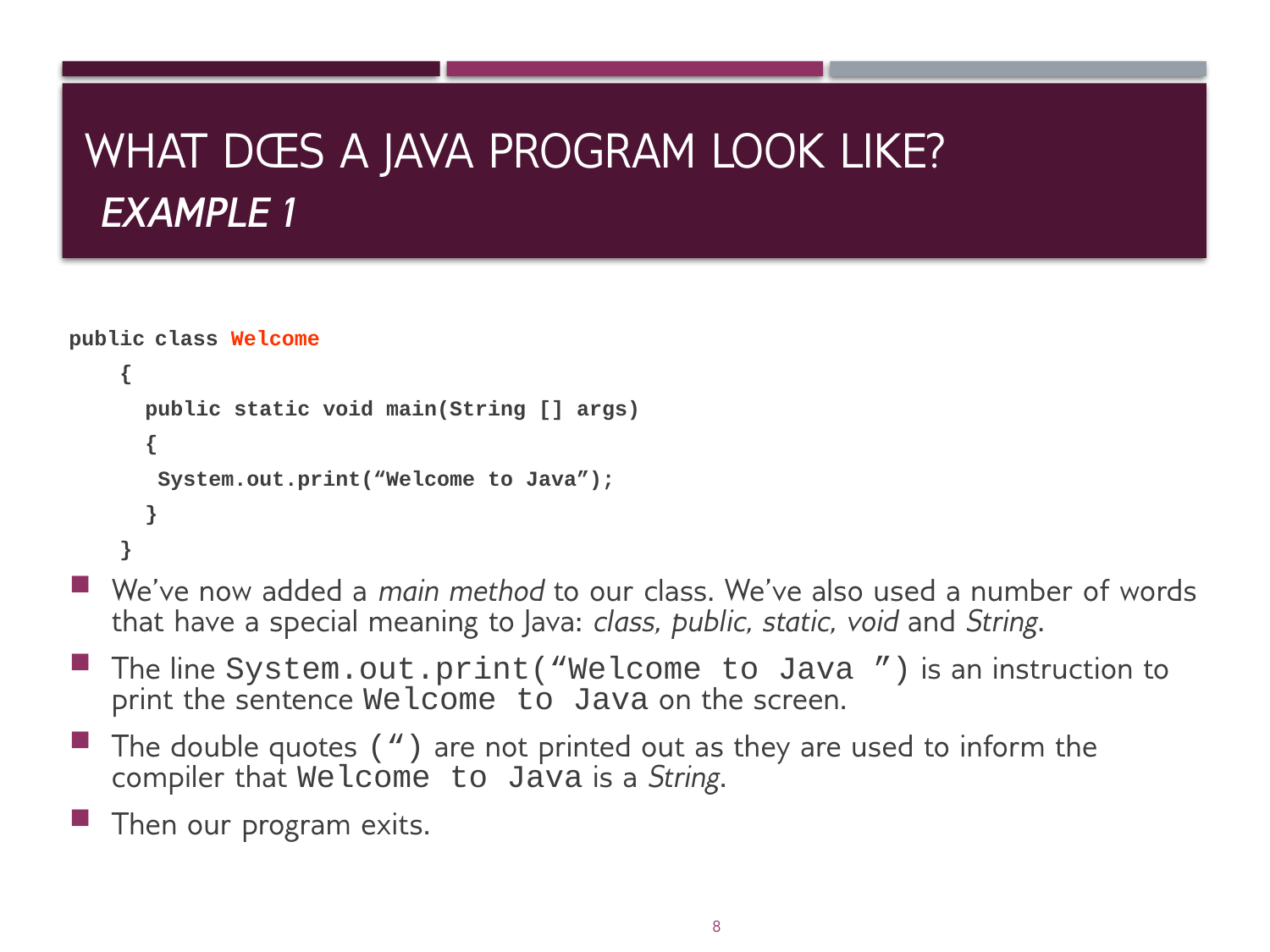

# What does a Java program look like? Example 1
public  class Welcome
    {
      public static void main(String [] args)
      {
       System.out.print(“Welcome to Java”);
      }
    }
We’ve now added a main method to our class. We’ve also used a number of words that have a special meaning to Java: class, public, static, void and String.
The line System.out.print(“Welcome to Java ”) is an instruction to print the sentence Welcome to Java on the screen.
The double quotes (“) are not printed out as they are used to inform the compiler that Welcome to Java is a String.
Then our program exits.

8